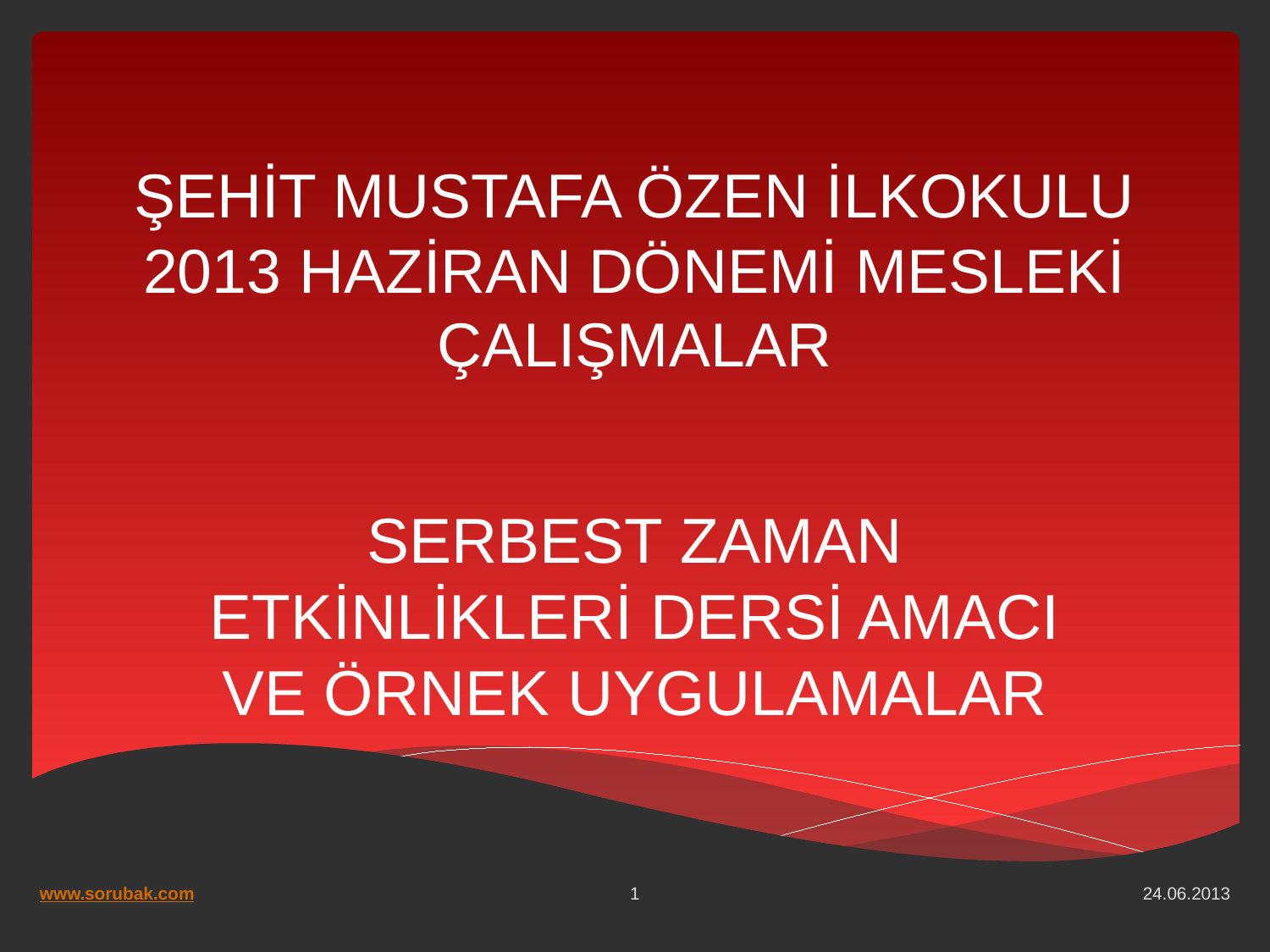

# ŞEHİT MUSTAFA ÖZEN İLKOKULU 2013 HAZİRAN DÖNEMİ MESLEKİ ÇALIŞMALAR
SERBEST ZAMAN ETKİNLİKLERİ DERSİ AMACI VE ÖRNEK UYGULAMALAR
1
www.sorubak.com
24.06.2013